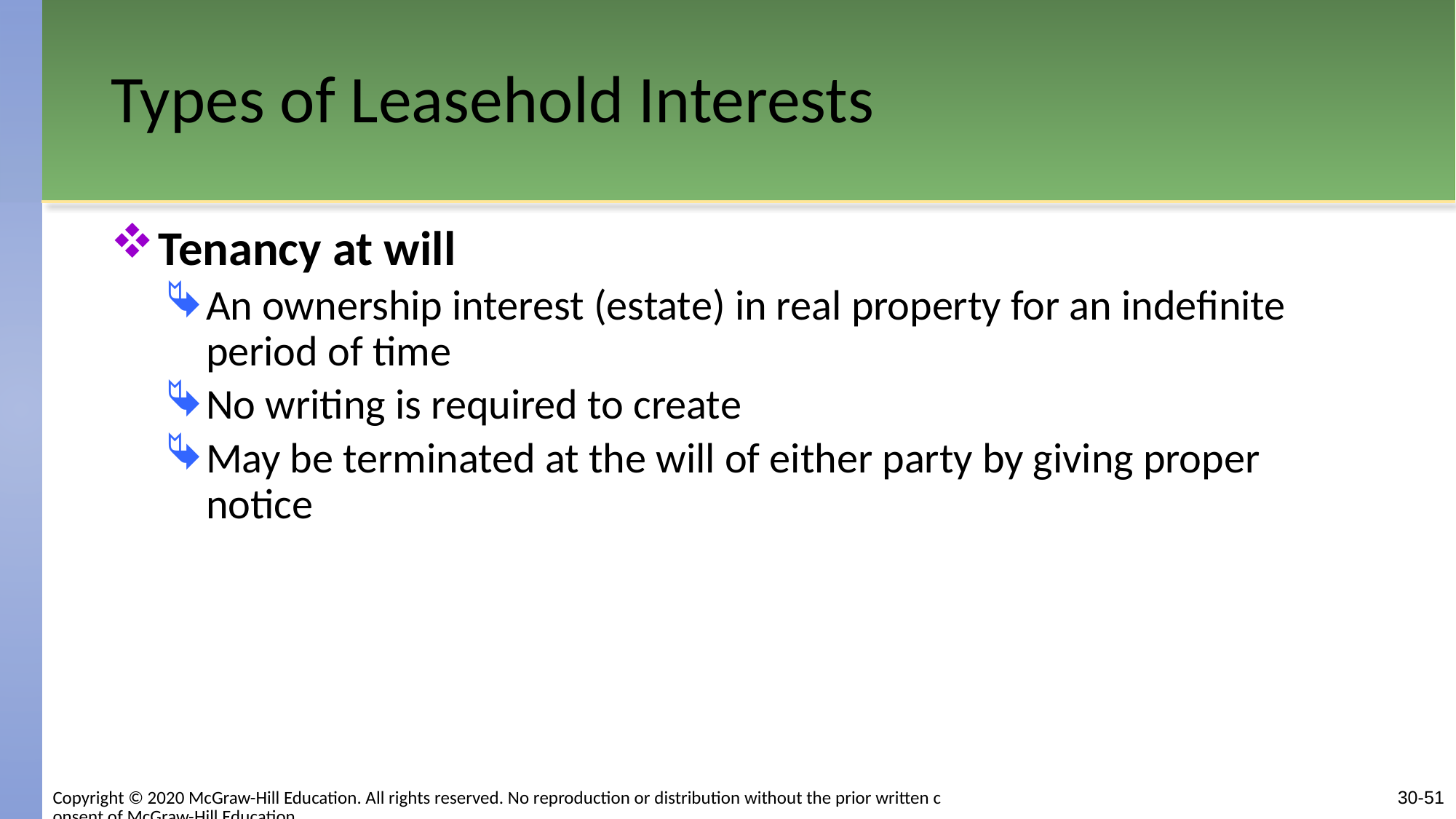

# Types of Leasehold Interests
Tenancy at will
An ownership interest (estate) in real property for an indefinite period of time
No writing is required to create
May be terminated at the will of either party by giving proper notice

Copyright © 2020 McGraw-Hill Education. All rights reserved. No reproduction or distribution without the prior written consent of McGraw-Hill Education.
30-51